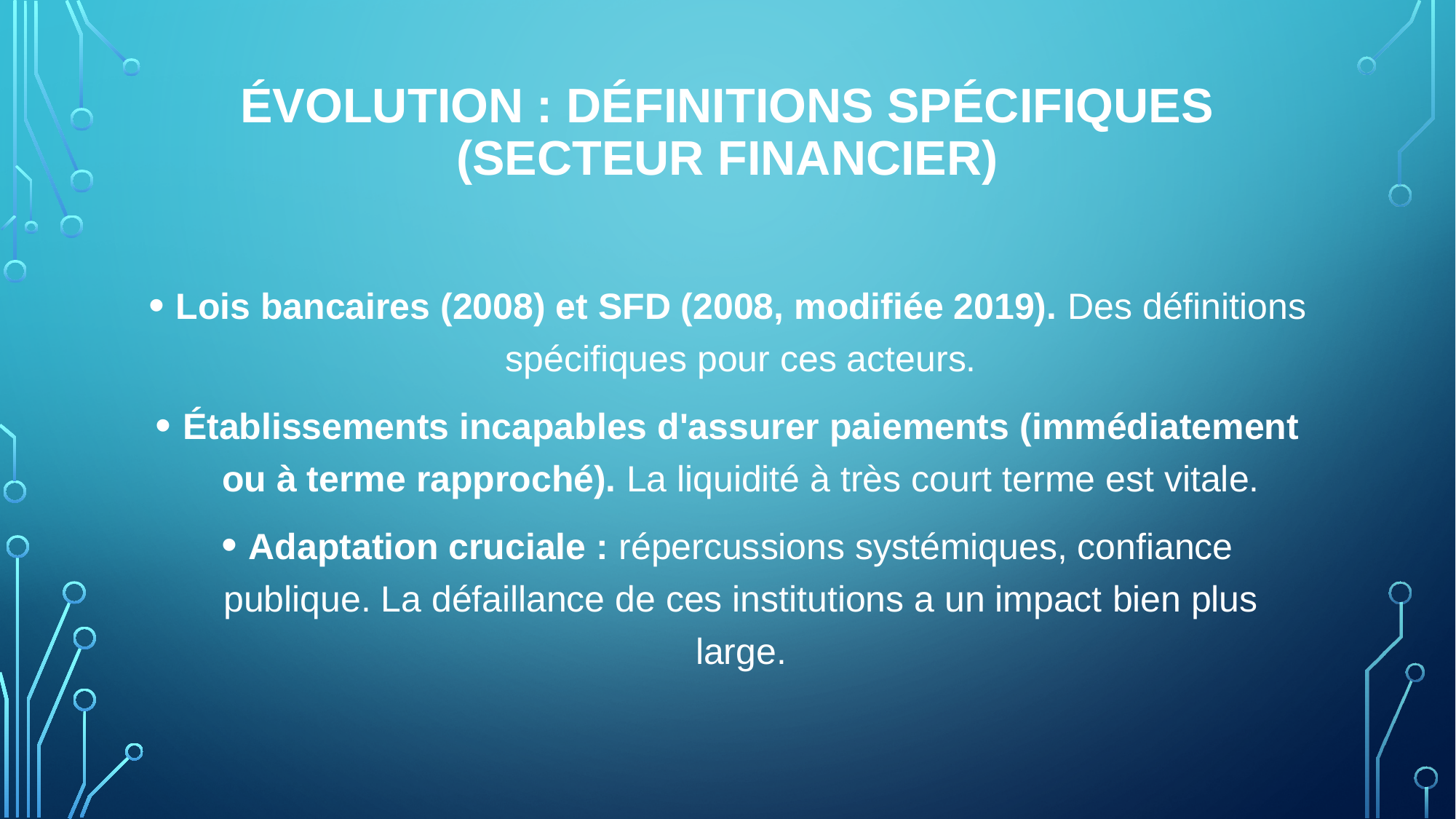

# Évolution : Définitions Spécifiques (Secteur Financier)
Lois bancaires (2008) et SFD (2008, modifiée 2019). Des définitions spécifiques pour ces acteurs.
Établissements incapables d'assurer paiements (immédiatement ou à terme rapproché). La liquidité à très court terme est vitale.
Adaptation cruciale : répercussions systémiques, confiance publique. La défaillance de ces institutions a un impact bien plus large.